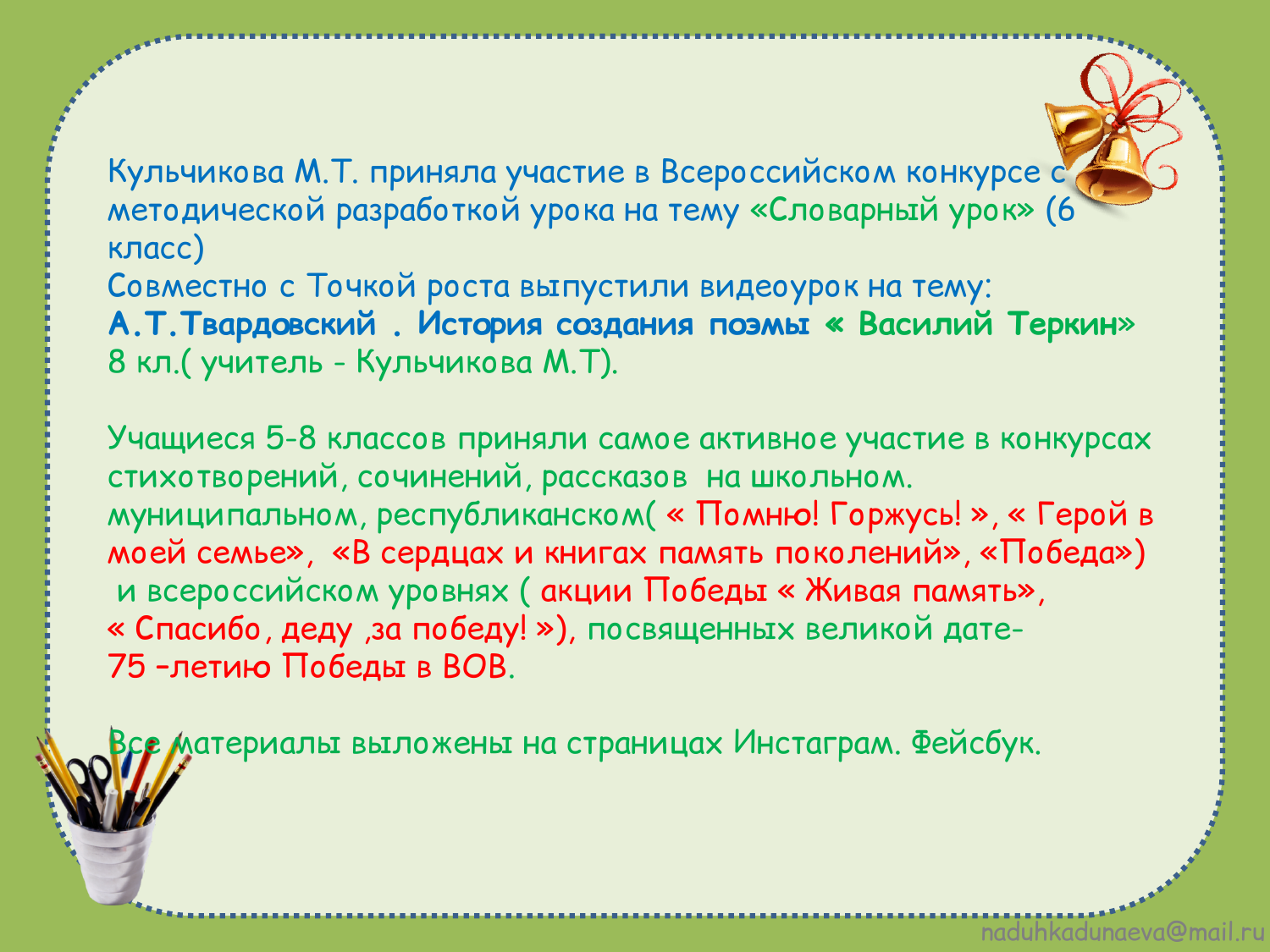

Кульчикова М.Т. приняла участие в Всероссийском конкурсе с  методической разработкой урока на тему «Словарный урок» (6 класс)
Совместно с Точкой роста выпустили видеоурок на тему: А.Т.Твардовский . История создания поэмы « Василий Теркин»
8 кл.( учитель - Кульчикова М.Т).

Учащиеся 5-8 классов приняли самое активное участие в конкурсах стихотворений, сочинений, рассказов  на школьном. муниципальном, республиканском( « Помню! Горжусь! », « Герой в моей семье»,  «В сердцах и книгах память поколений», «Победа»)
 и всероссийском уровнях ( акции Победы « Живая память»,
« Спасибо, деду ,за победу! »), посвященных великой дате-
75 –летию Победы в ВОВ.

Все материалы выложены на страницах Инстаграм. Фейсбук.